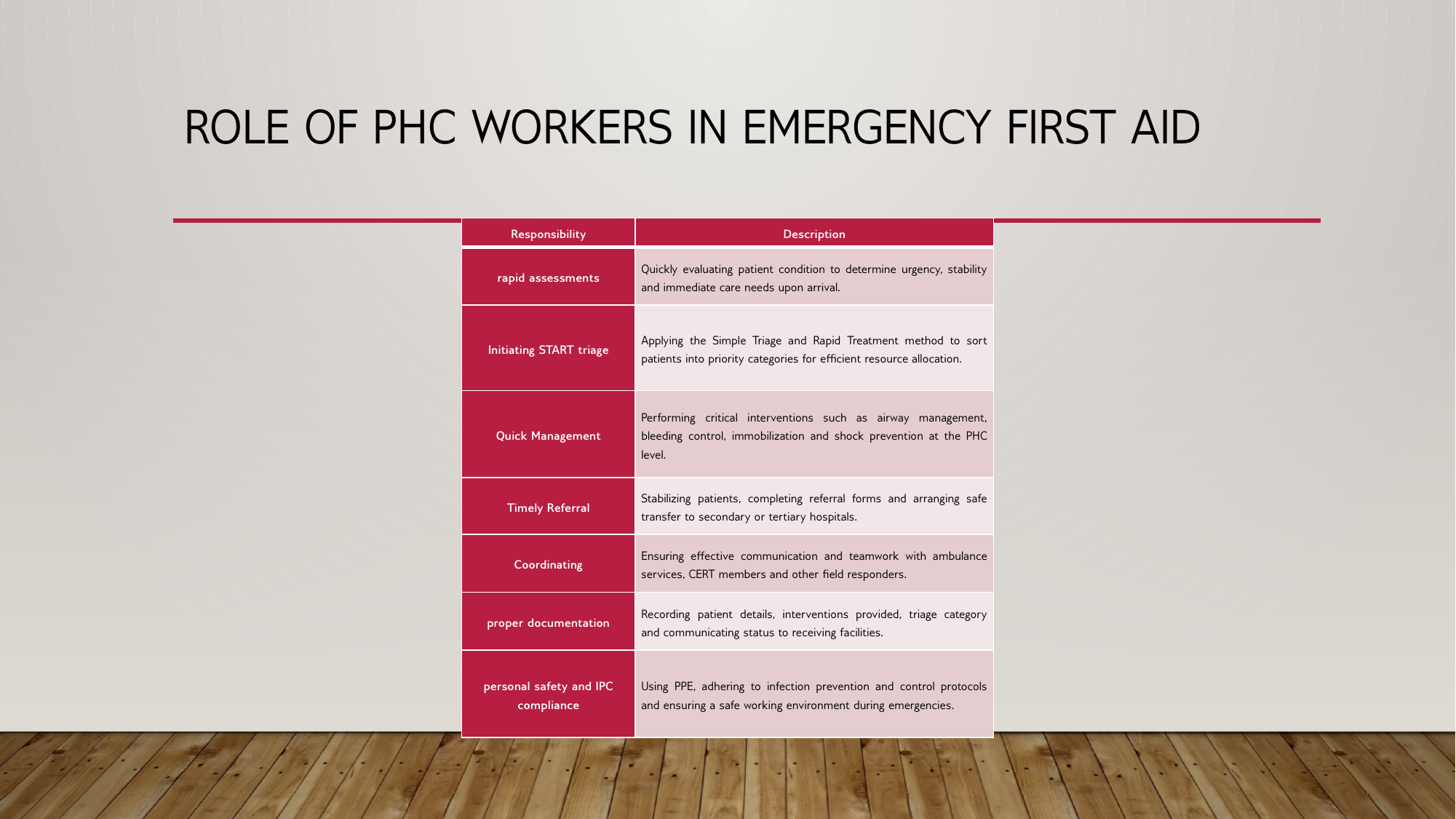

# Role of PHC Workers in Emergency First Aid
| Responsibility | Description |
| --- | --- |
| rapid assessments | Quickly evaluating patient condition to determine urgency, stability and immediate care needs upon arrival. |
| Initiating START triage | Applying the Simple Triage and Rapid Treatment method to sort patients into priority categories for efficient resource allocation. |
| Quick Management | Performing critical interventions such as airway management, bleeding control, immobilization and shock prevention at the PHC level. |
| Timely Referral | Stabilizing patients, completing referral forms and arranging safe transfer to secondary or tertiary hospitals. |
| Coordinating | Ensuring effective communication and teamwork with ambulance services, CERT members and other field responders. |
| proper documentation | Recording patient details, interventions provided, triage category and communicating status to receiving facilities. |
| personal safety and IPC compliance | Using PPE, adhering to infection prevention and control protocols and ensuring a safe working environment during emergencies. |